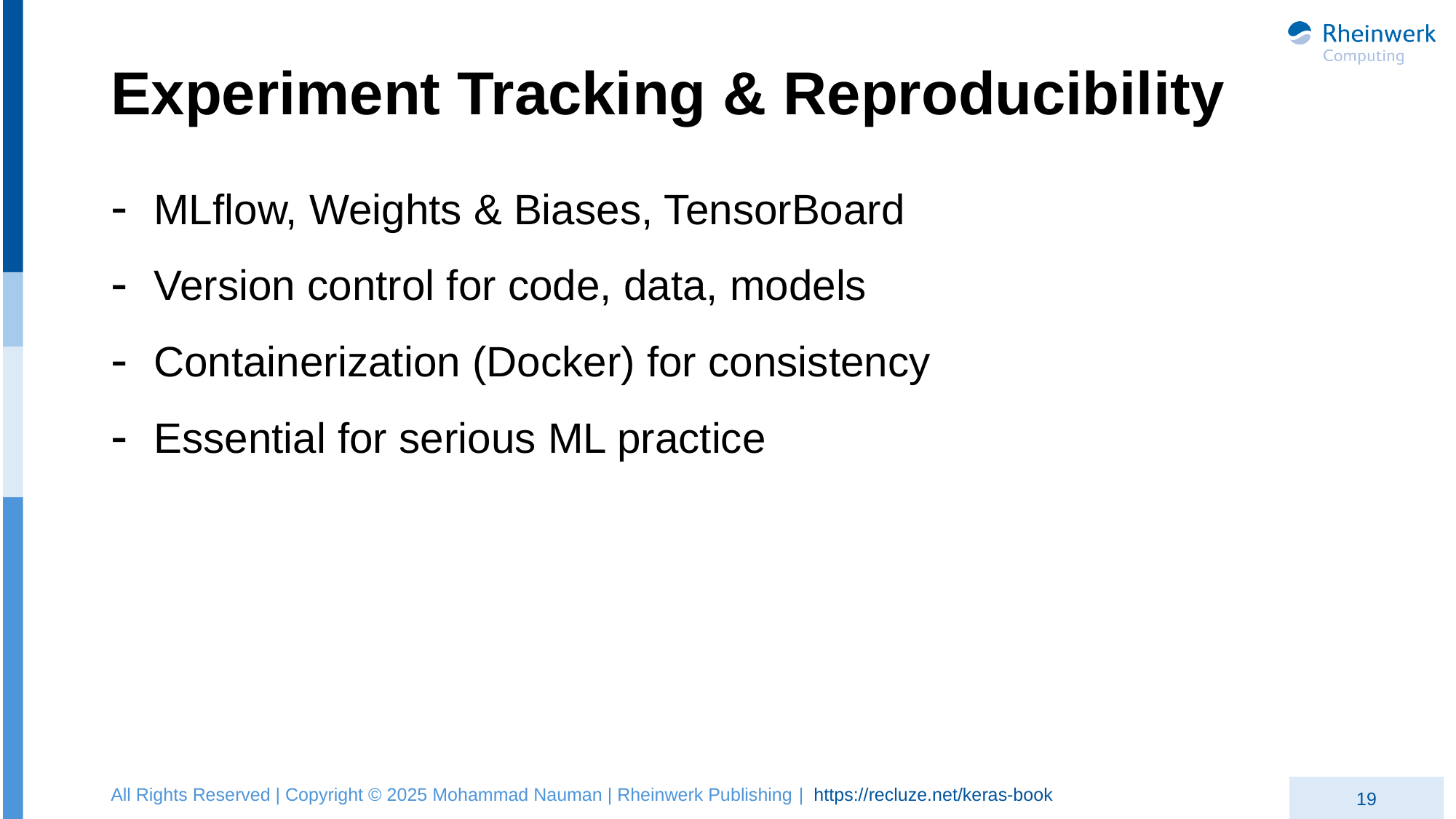

# Experiment Tracking & Reproducibility
MLflow, Weights & Biases, TensorBoard
Version control for code, data, models
Containerization (Docker) for consistency
Essential for serious ML practice